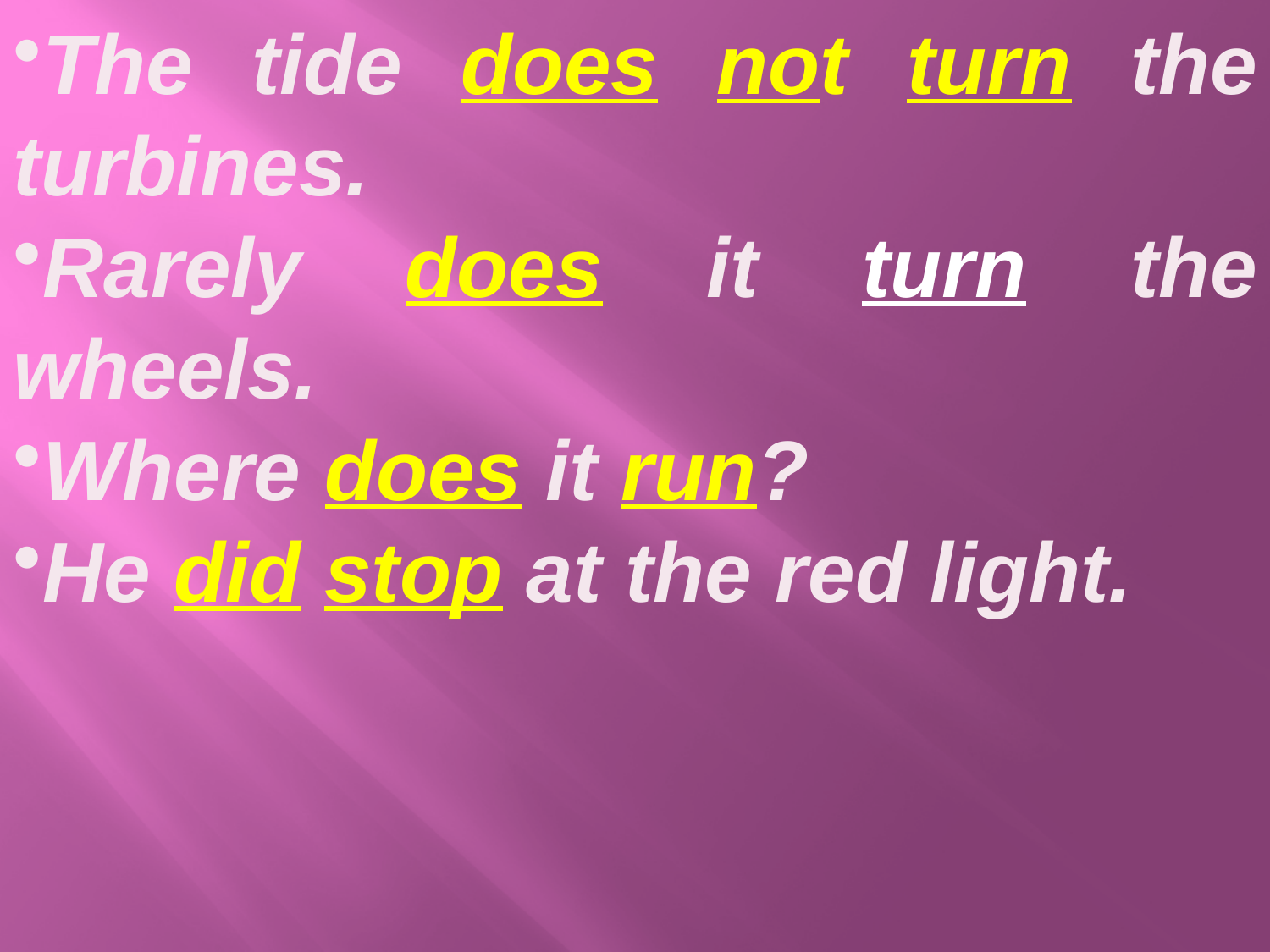

The tide does not turn the turbines.
Rarely does it turn the wheels.
Where does it run?
He did stop at the red light.